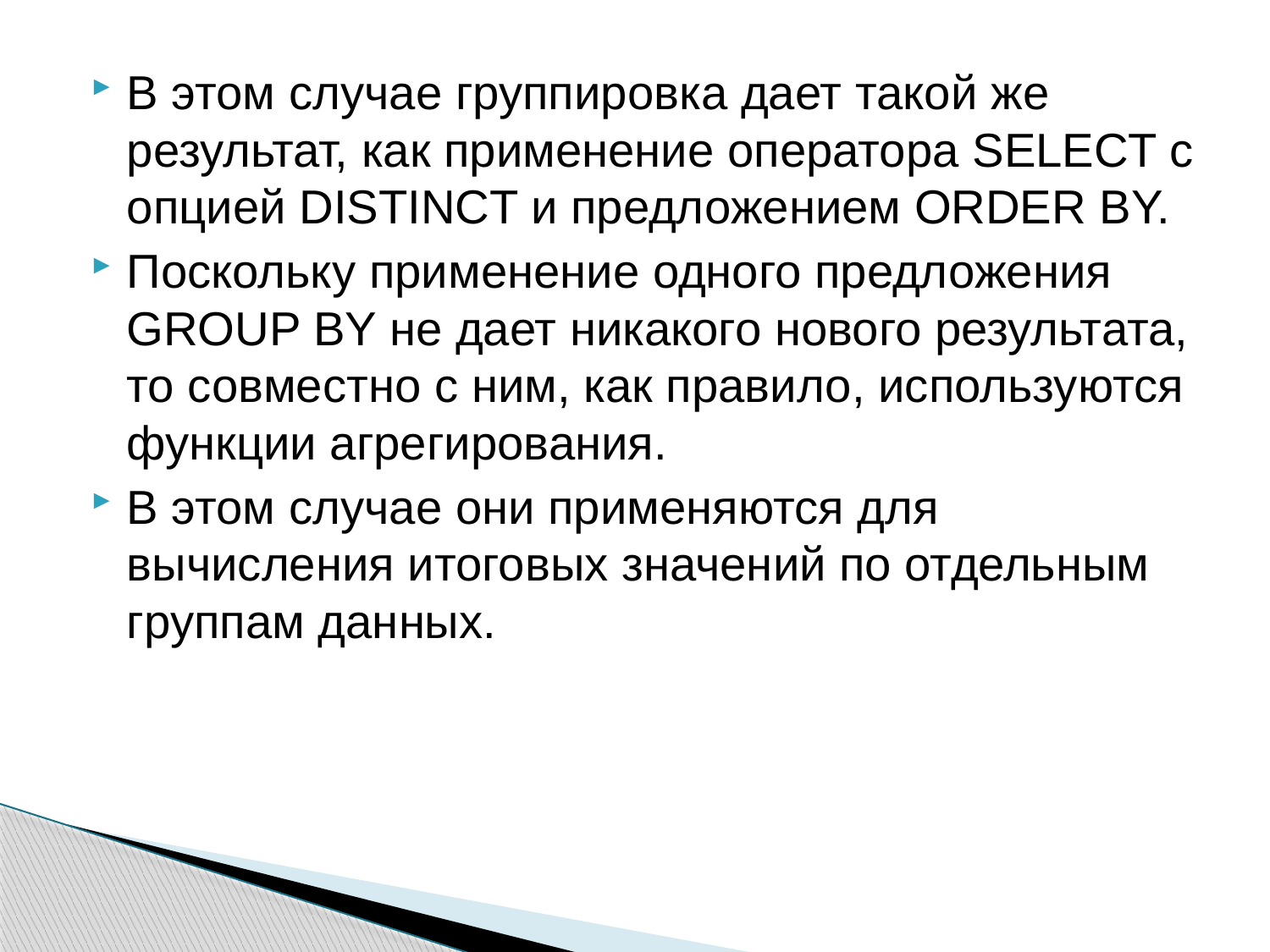

В этом случае группировка дает такой же результат, как применение оператора SELECT с опцией DISTINCT и предложением ORDER BY.
Поскольку применение одного предложения GROUP BY не дает никакого нового результата, то совместно с ним, как правило, используются функции агрегирования.
В этом случае они применяются для вычисления итоговых значений по отдельным группам данных.